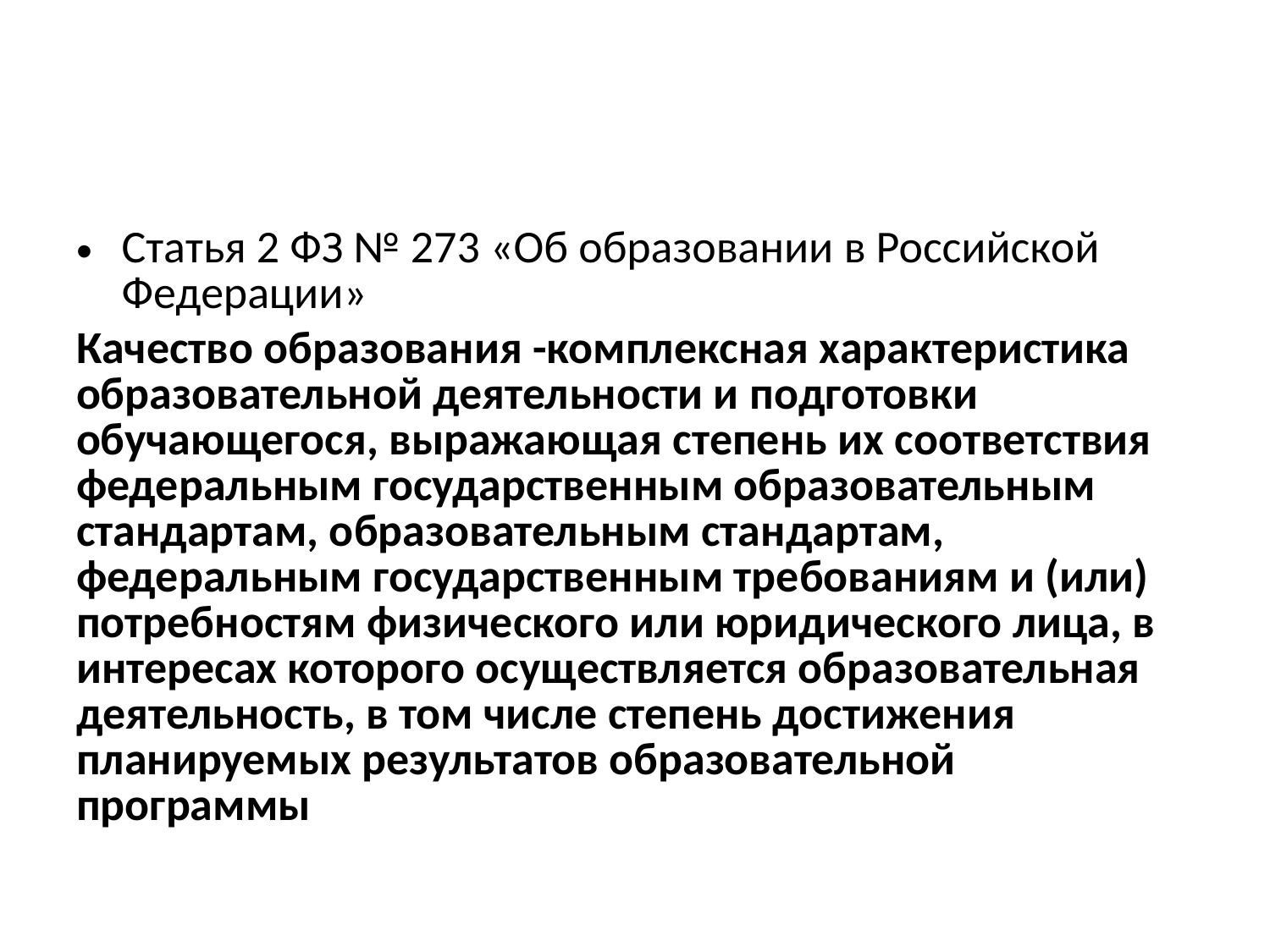

#
Статья 2 ФЗ № 273 «Об образовании в Российской Федерации»
Качество образования -комплексная характеристика образовательной деятельности и подготовки обучающегося, выражающая степень их соответствия федеральным государственным образовательным стандартам, образовательным стандартам, федеральным государственным требованиям и (или) потребностям физического или юридического лица, в интересах которого осуществляется образовательная деятельность, в том числе степень достижения планируемых результатов образовательной программы